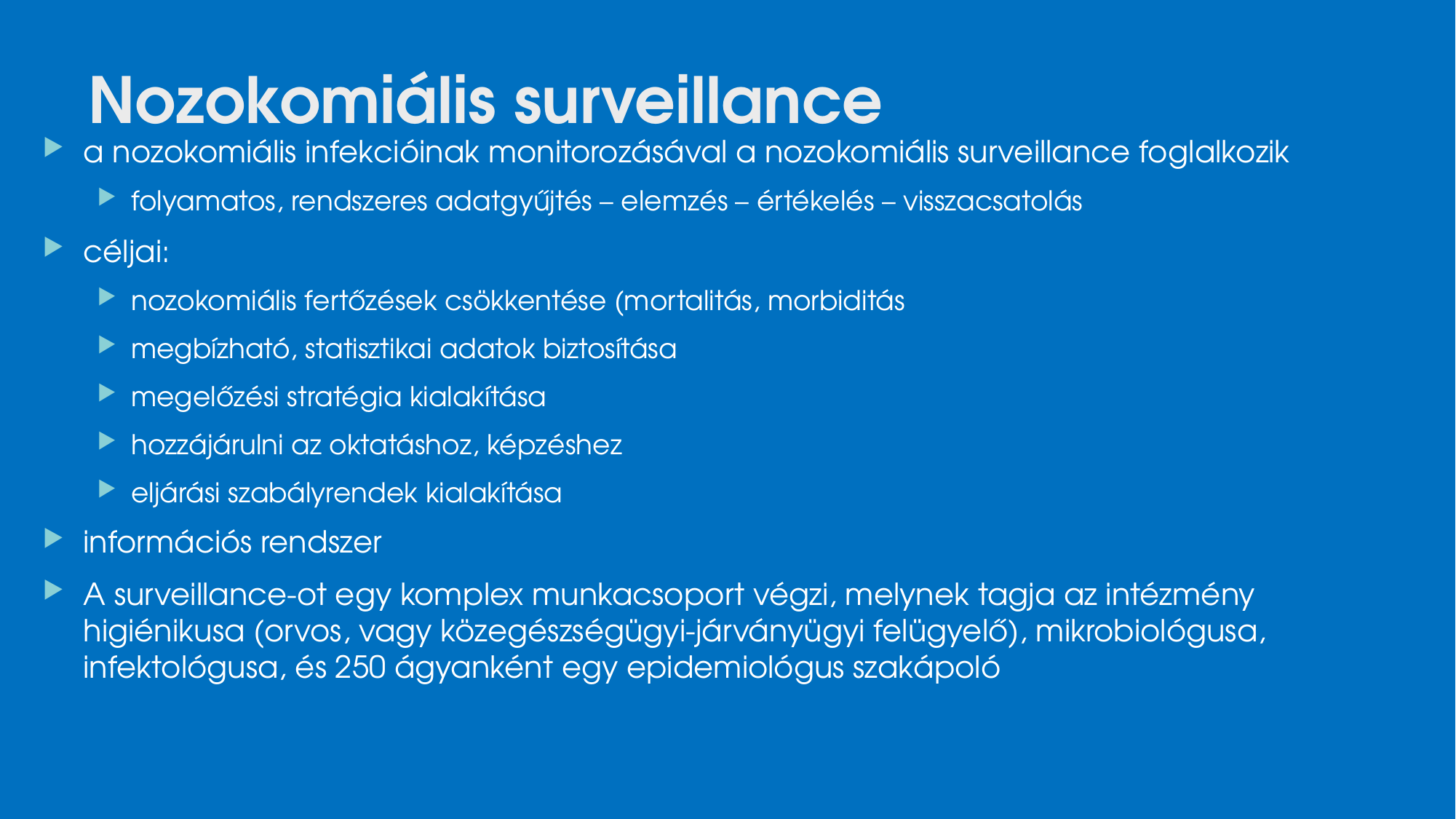

# Nozokomiális surveillance
a nozokomiális infekcióinak monitorozásával a nozokomiális surveillance foglalkozik
folyamatos, rendszeres adatgyűjtés – elemzés – értékelés – visszacsatolás
céljai:
nozokomiális fertőzések csökkentése (mortalitás, morbiditás
megbízható, statisztikai adatok biztosítása
megelőzési stratégia kialakítása
hozzájárulni az oktatáshoz, képzéshez
eljárási szabályrendek kialakítása
információs rendszer
A surveillance-ot egy komplex munkacsoport végzi, melynek tagja az intézmény higiénikusa (orvos, vagy közegészségügyi-járványügyi felügyelő), mikrobiológusa, infektológusa, és 250 ágyanként egy epidemiológus szakápoló